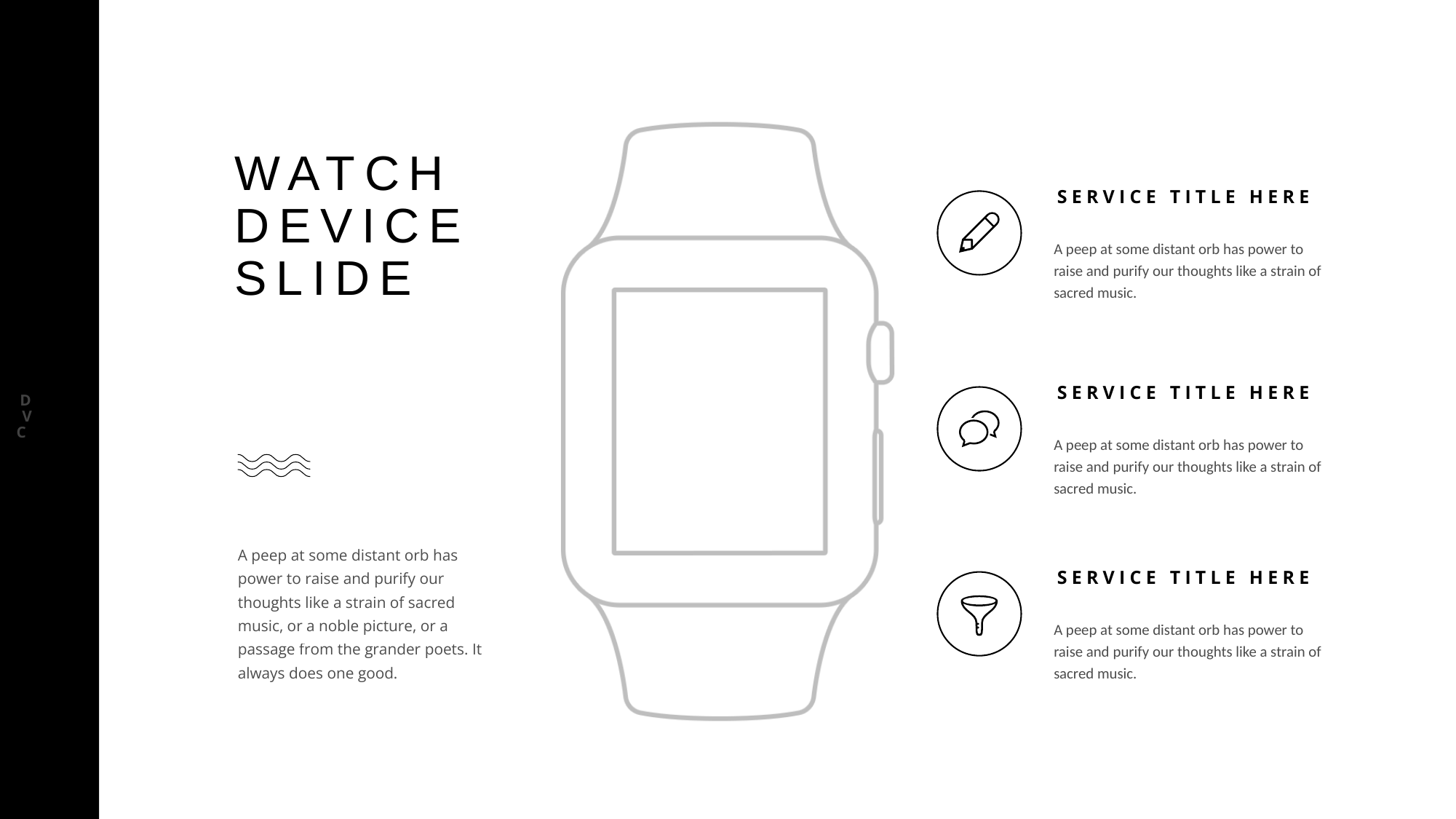

DEVICES
# WATCH DEVICE SLIDE
SERVICE TITLE HERE

A peep at some distant orb has power to raise and purify our thoughts like a strain of sacred music.

SERVICE TITLE HERE

A peep at some distant orb has power to raise and purify our thoughts like a strain of sacred music.

A peep at some distant orb has power to raise and purify our thoughts like a strain of sacred music, or a noble picture, or a passage from the grander poets. It always does one good.
SERVICE TITLE HERE

A peep at some distant orb has power to raise and purify our thoughts like a strain of sacred music.